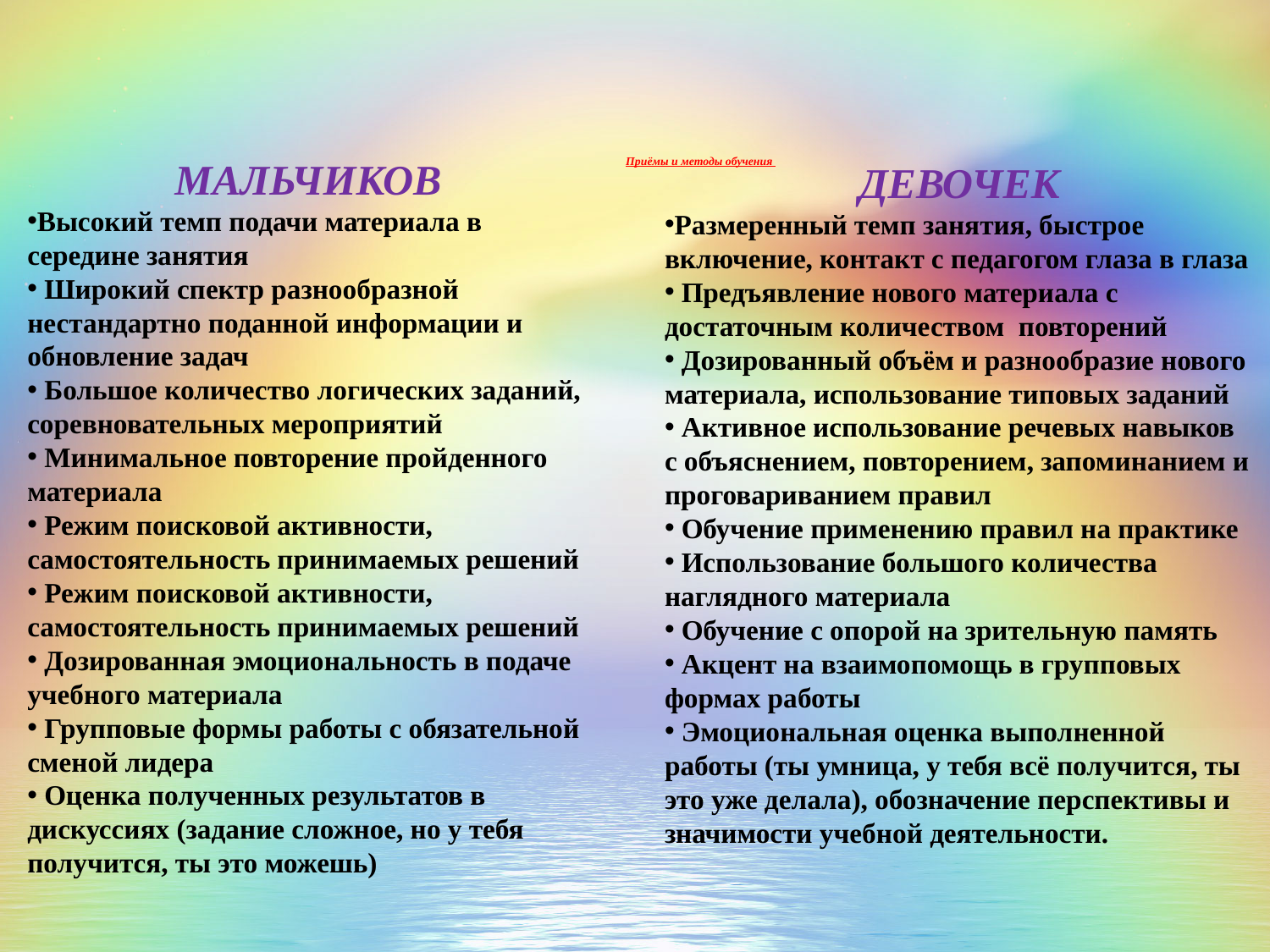

# Приёмы и методы обучения
МАЛЬЧИКОВ
Высокий темп подачи материала в середине занятия
 Широкий спектр разнообразной нестандартно поданной информации и обновление задач
 Большое количество логических заданий, соревновательных мероприятий
 Минимальное повторение пройденного материала
 Режим поисковой активности, самостоятельность принимаемых решений
 Режим поисковой активности, самостоятельность принимаемых решений
 Дозированная эмоциональность в подаче учебного материала
 Групповые формы работы с обязательной сменой лидера
 Оценка полученных результатов в дискуссиях (задание сложное, но у тебя получится, ты это можешь)

ДЕВОЧЕК
Размеренный темп занятия, быстрое включение, контакт с педагогом глаза в глаза
 Предъявление нового материала с достаточным количеством  повторений
 Дозированный объём и разнообразие нового материала, использование типовых заданий
 Активное использование речевых навыков с объяснением, повторением, запоминанием и проговариванием правил
 Обучение применению правил на практике
 Использование большого количества наглядного материала
 Обучение с опорой на зрительную память
 Акцент на взаимопомощь в групповых формах работы
 Эмоциональная оценка выполненной работы (ты умница, у тебя всё получится, ты это уже делала), обозначение перспективы и значимости учебной деятельности.